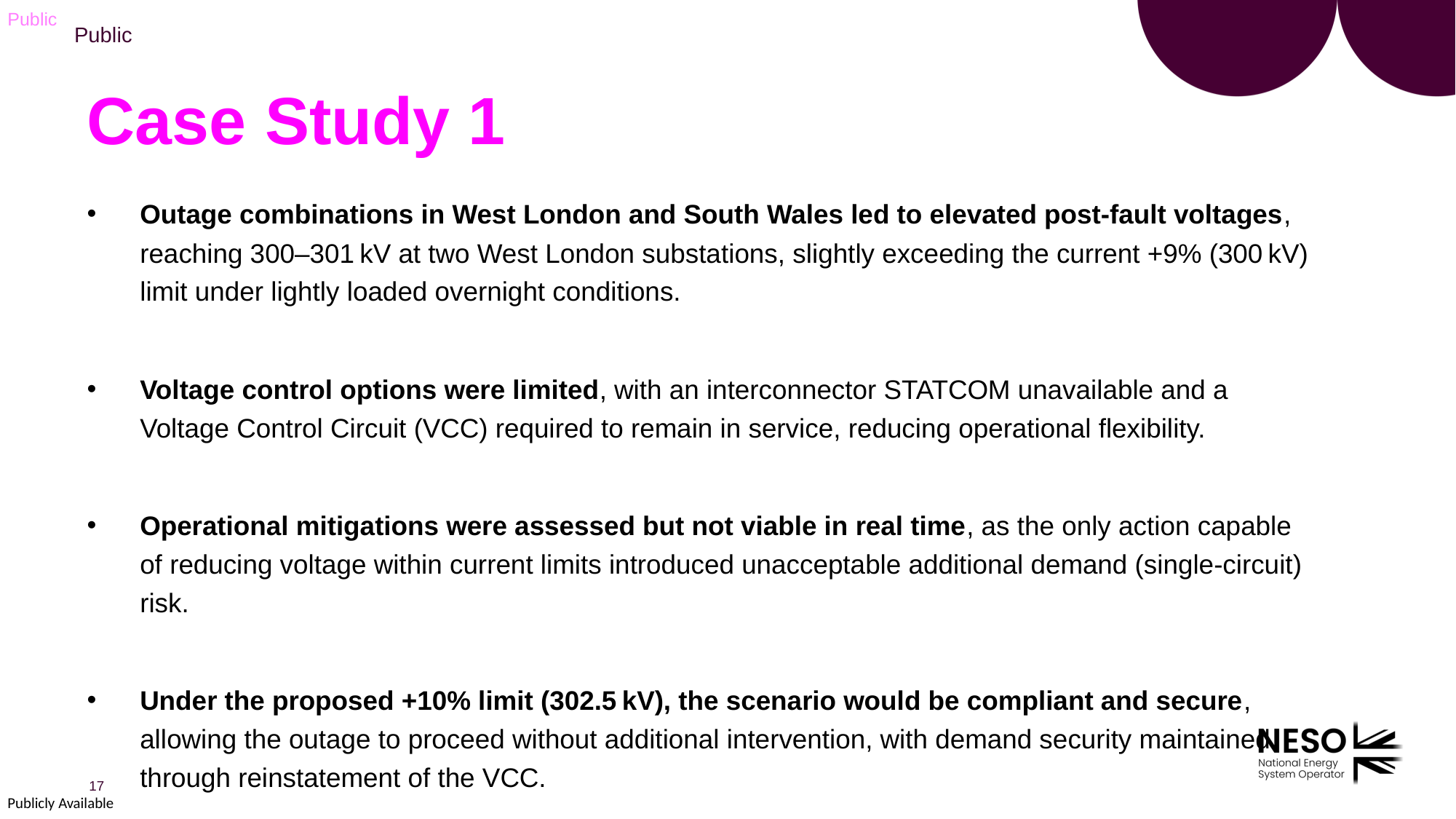

# Case Study 1
Outage combinations in West London and South Wales led to elevated post‑fault voltages, reaching 300–301 kV at two West London substations, slightly exceeding the current +9% (300 kV) limit under lightly loaded overnight conditions.

Voltage control options were limited, with an interconnector STATCOM unavailable and a Voltage Control Circuit (VCC) required to remain in service, reducing operational flexibility.

Operational mitigations were assessed but not viable in real time, as the only action capable of reducing voltage within current limits introduced unacceptable additional demand (single‑circuit) risk.

Under the proposed +10% limit (302.5 kV), the scenario would be compliant and secure, allowing the outage to proceed without additional intervention, with demand security maintained through reinstatement of the VCC.